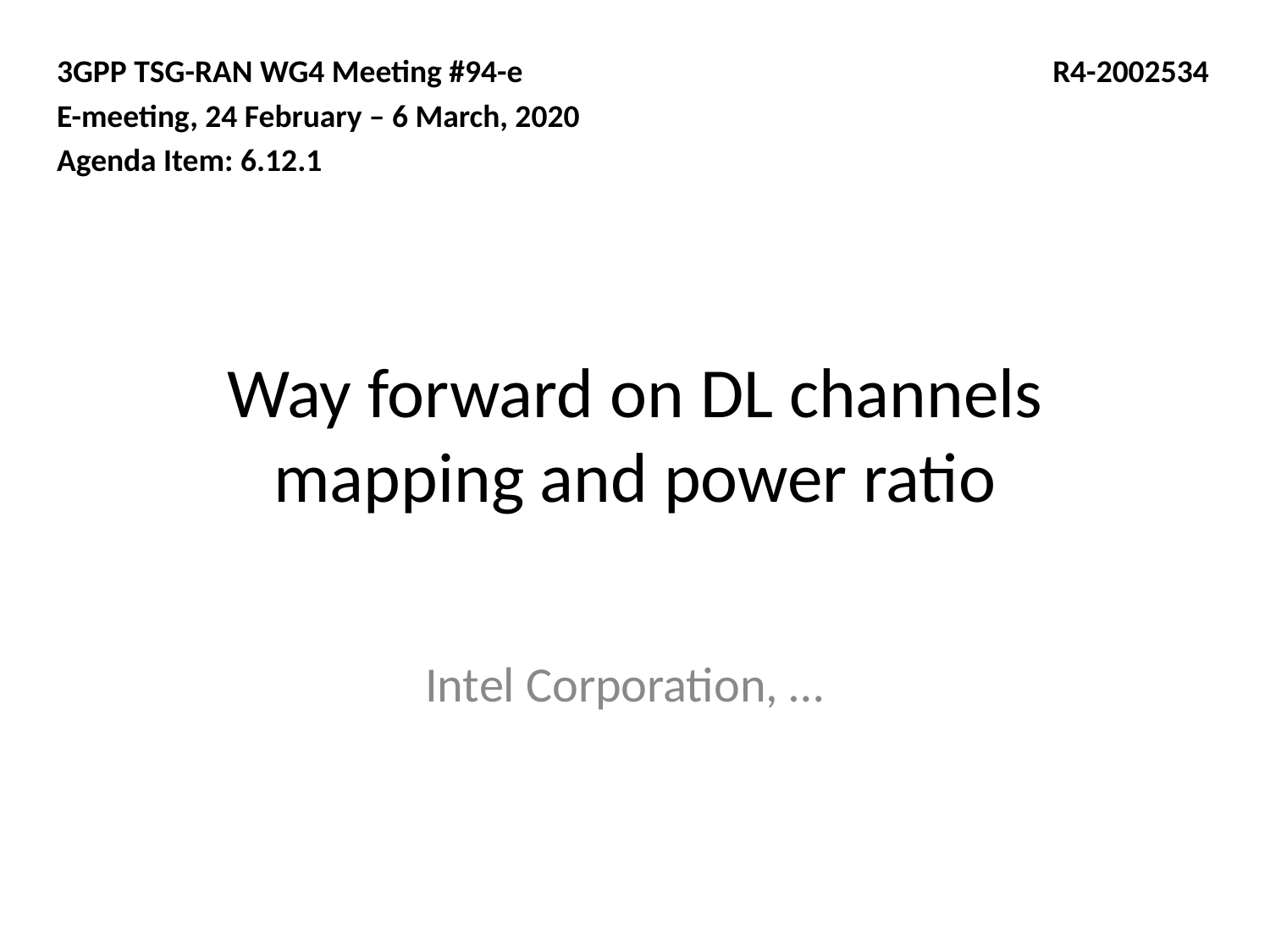

3GPP TSG-RAN WG4 Meeting #94-e
E-meeting, 24 February – 6 March, 2020
Agenda Item: 6.12.1
R4-2002534
# Way forward on DL channels mapping and power ratio
Intel Corporation, …